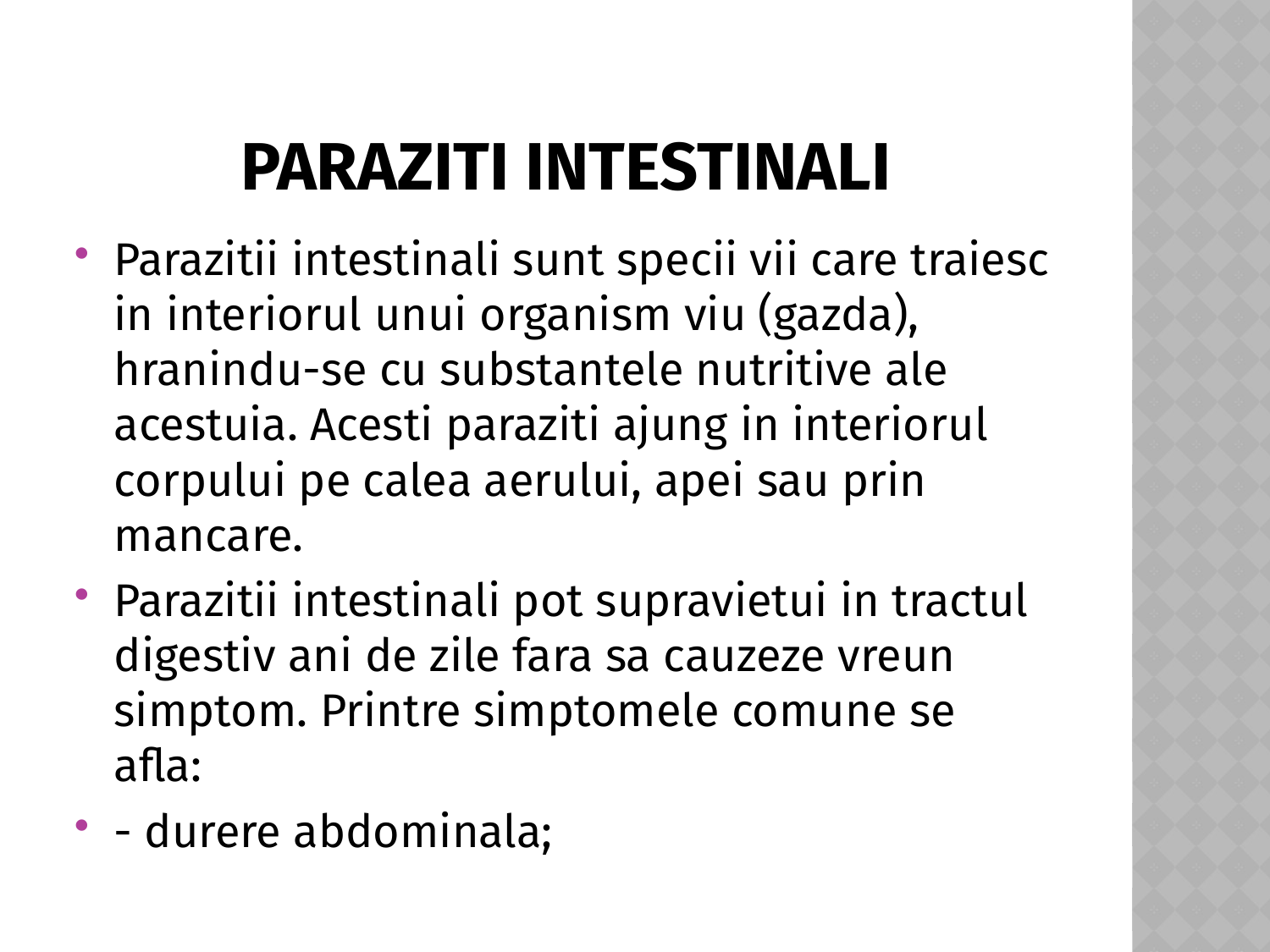

# Paraziti intestinali
Parazitii intestinali sunt specii vii care traiesc in interiorul unui organism viu (gazda), hranindu-se cu substantele nutritive ale acestuia. Acesti paraziti ajung in interiorul corpului pe calea aerului, apei sau prin mancare.
Parazitii intestinali pot supravietui in tractul digestiv ani de zile fara sa cauzeze vreun simptom. Printre simptomele comune se afla:
- durere abdominala;